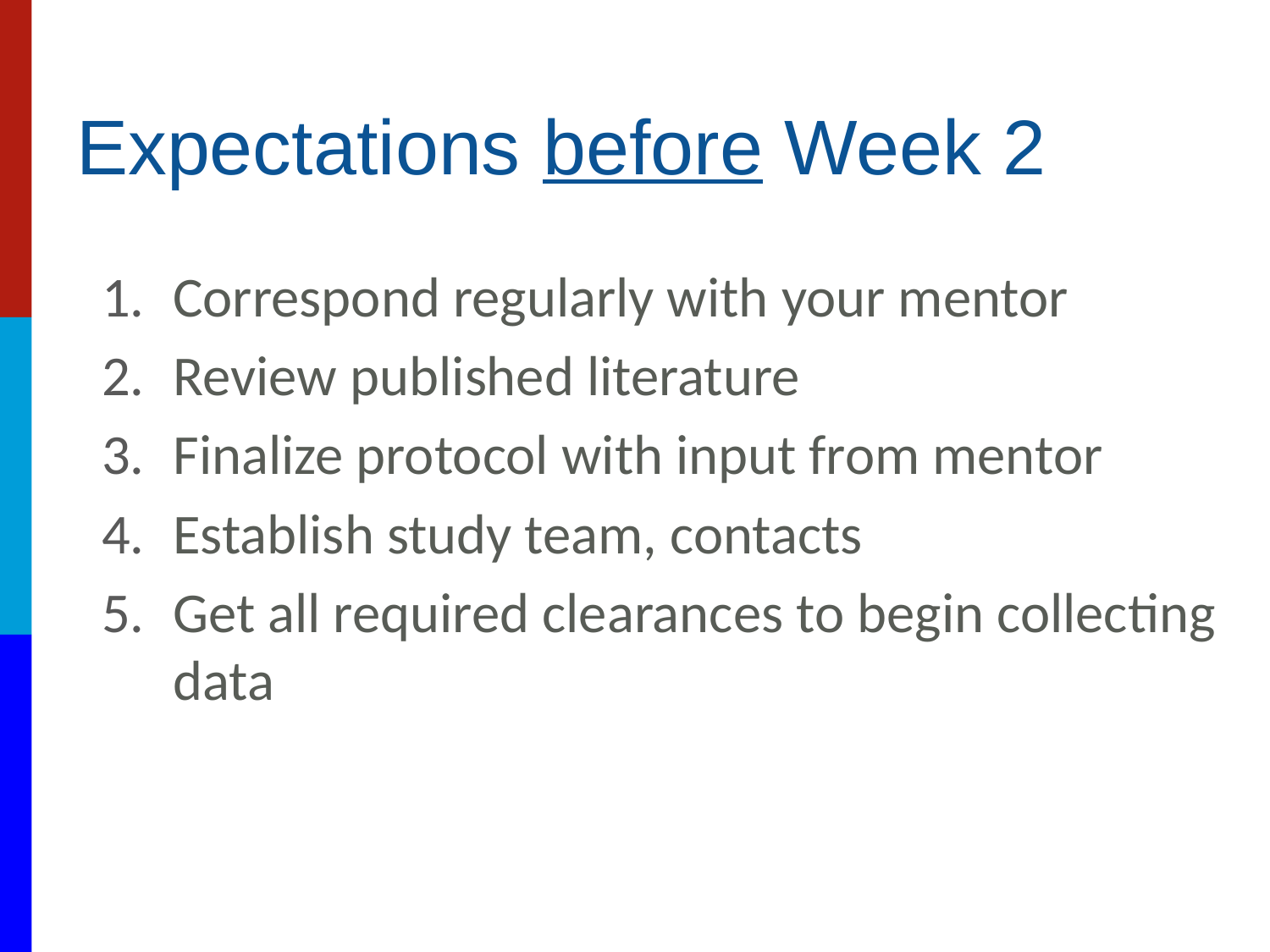

# Expectations before Week 2
Correspond regularly with your mentor
Review published literature
Finalize protocol with input from mentor
Establish study team, contacts
Get all required clearances to begin collecting data